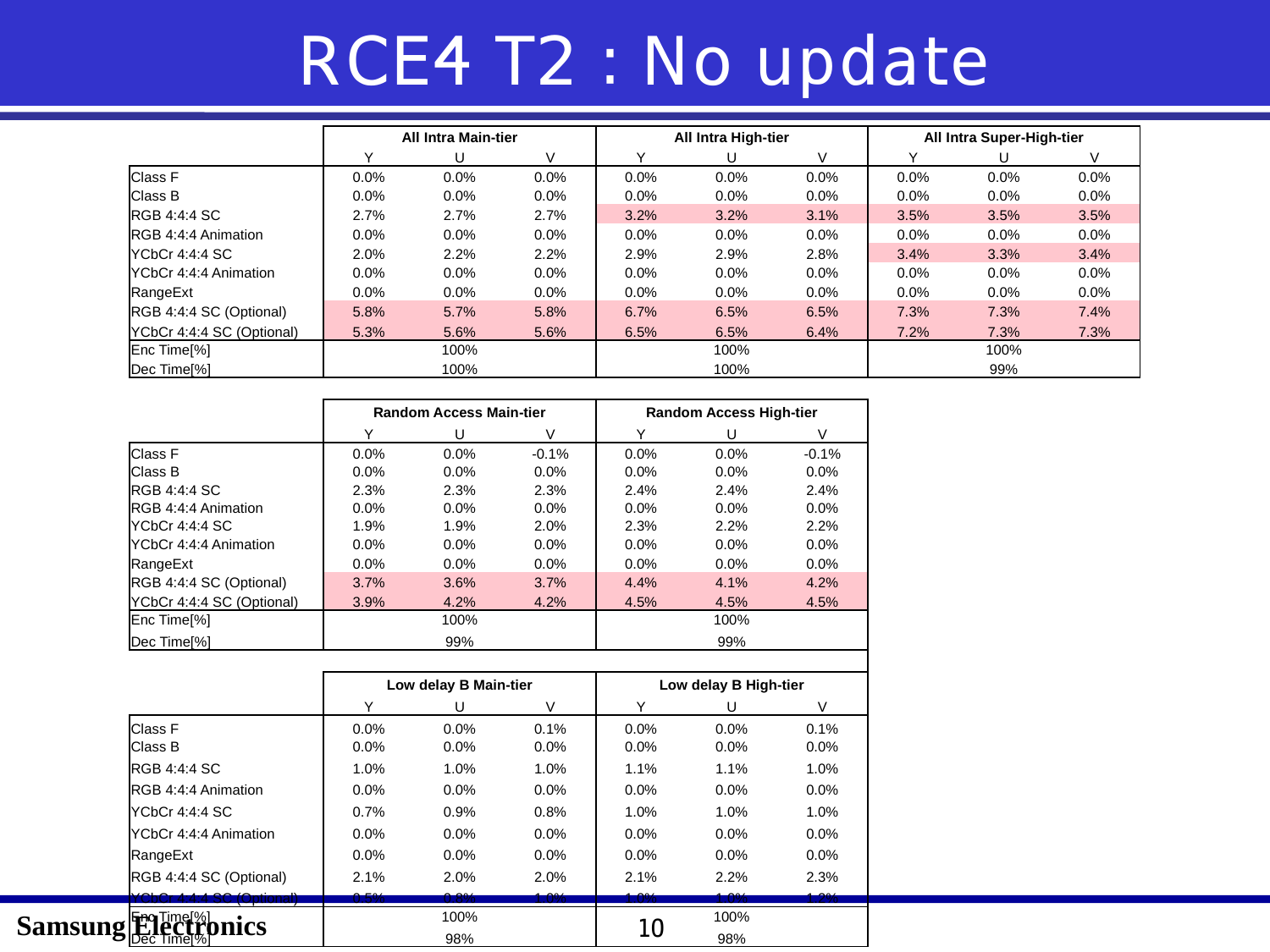

# RCE4 T2 : No update
|  | All Intra Main-tier |  |  | All Intra High-tier |  |  | All Intra Super-High-tier |  |  |
| --- | --- | --- | --- | --- | --- | --- | --- | --- | --- |
|  | Y | U | V | Y | U | V | Y | U | V |
| Class F | 0.0% | 0.0% | 0.0% | 0.0% | 0.0% | 0.0% | 0.0% | 0.0% | 0.0% |
| Class B | 0.0% | 0.0% | 0.0% | 0.0% | 0.0% | 0.0% | 0.0% | 0.0% | 0.0% |
| RGB 4:4:4 SC | 2.7% | 2.7% | 2.7% | 3.2% | 3.2% | 3.1% | 3.5% | 3.5% | 3.5% |
| RGB 4:4:4 Animation | 0.0% | 0.0% | 0.0% | 0.0% | 0.0% | 0.0% | 0.0% | 0.0% | 0.0% |
| YCbCr 4:4:4 SC | 2.0% | 2.2% | 2.2% | 2.9% | 2.9% | 2.8% | 3.4% | 3.3% | 3.4% |
| YCbCr 4:4:4 Animation | 0.0% | 0.0% | 0.0% | 0.0% | 0.0% | 0.0% | 0.0% | 0.0% | 0.0% |
| RangeExt | 0.0% | 0.0% | 0.0% | 0.0% | 0.0% | 0.0% | 0.0% | 0.0% | 0.0% |
| RGB 4:4:4 SC (Optional) | 5.8% | 5.7% | 5.8% | 6.7% | 6.5% | 6.5% | 7.3% | 7.3% | 7.4% |
| YCbCr 4:4:4 SC (Optional) | 5.3% | 5.6% | 5.6% | 6.5% | 6.5% | 6.4% | 7.2% | 7.3% | 7.3% |
| Enc Time[%] | 100% |  |  | 100% |  |  | 100% |  |  |
| Dec Time[%] | 100% |  |  | 100% |  |  | 99% |  |  |
|  |  |  |  |  |  |  |  |  |  |
|  | Random Access Main-tier |  |  | Random Access High-tier |  |  |  |  |  |
|  | Y | U | V | Y | U | V |  |  |  |
| Class F | 0.0% | 0.0% | -0.1% | 0.0% | 0.0% | -0.1% |  |  |  |
| Class B | 0.0% | 0.0% | 0.0% | 0.0% | 0.0% | 0.0% |  |  |  |
| RGB 4:4:4 SC | 2.3% | 2.3% | 2.3% | 2.4% | 2.4% | 2.4% |  |  |  |
| RGB 4:4:4 Animation | 0.0% | 0.0% | 0.0% | 0.0% | 0.0% | 0.0% |  |  |  |
| YCbCr 4:4:4 SC | 1.9% | 1.9% | 2.0% | 2.3% | 2.2% | 2.2% |  |  |  |
| YCbCr 4:4:4 Animation | 0.0% | 0.0% | 0.0% | 0.0% | 0.0% | 0.0% |  |  |  |
| RangeExt | 0.0% | 0.0% | 0.0% | 0.0% | 0.0% | 0.0% |  |  |  |
| RGB 4:4:4 SC (Optional) | 3.7% | 3.6% | 3.7% | 4.4% | 4.1% | 4.2% |  |  |  |
| YCbCr 4:4:4 SC (Optional) | 3.9% | 4.2% | 4.2% | 4.5% | 4.5% | 4.5% |  |  |  |
| Enc Time[%] | 100% |  |  | 100% |  |  |  |  |  |
| Dec Time[%] | 99% |  |  | 99% |  |  |  |  |  |
|  |  |  |  |  |  |  |  |  |  |
|  | Low delay B Main-tier |  |  | Low delay B High-tier |  |  |  |  |  |
|  | Y | U | V | Y | U | V |  |  |  |
| Class F | 0.0% | 0.0% | 0.1% | 0.0% | 0.0% | 0.1% |  |  |  |
| Class B | 0.0% | 0.0% | 0.0% | 0.0% | 0.0% | 0.0% |  |  |  |
| RGB 4:4:4 SC | 1.0% | 1.0% | 1.0% | 1.1% | 1.1% | 1.0% |  |  |  |
| RGB 4:4:4 Animation | 0.0% | 0.0% | 0.0% | 0.0% | 0.0% | 0.0% |  |  |  |
| YCbCr 4:4:4 SC | 0.7% | 0.9% | 0.8% | 1.0% | 1.0% | 1.0% |  |  |  |
| YCbCr 4:4:4 Animation | 0.0% | 0.0% | 0.0% | 0.0% | 0.0% | 0.0% |  |  |  |
| RangeExt | 0.0% | 0.0% | 0.0% | 0.0% | 0.0% | 0.0% |  |  |  |
| RGB 4:4:4 SC (Optional) | 2.1% | 2.0% | 2.0% | 2.1% | 2.2% | 2.3% |  |  |  |
| YCbCr 4:4:4 SC (Optional) | 0.5% | 0.8% | 1.0% | 1.0% | 1.0% | 1.2% |  |  |  |
| Enc Time[%] | 100% |  |  | 100% |  |  |  |  |  |
| Dec Time[%] | 98% |  |  | 98% |  |  |  |  |  |
10